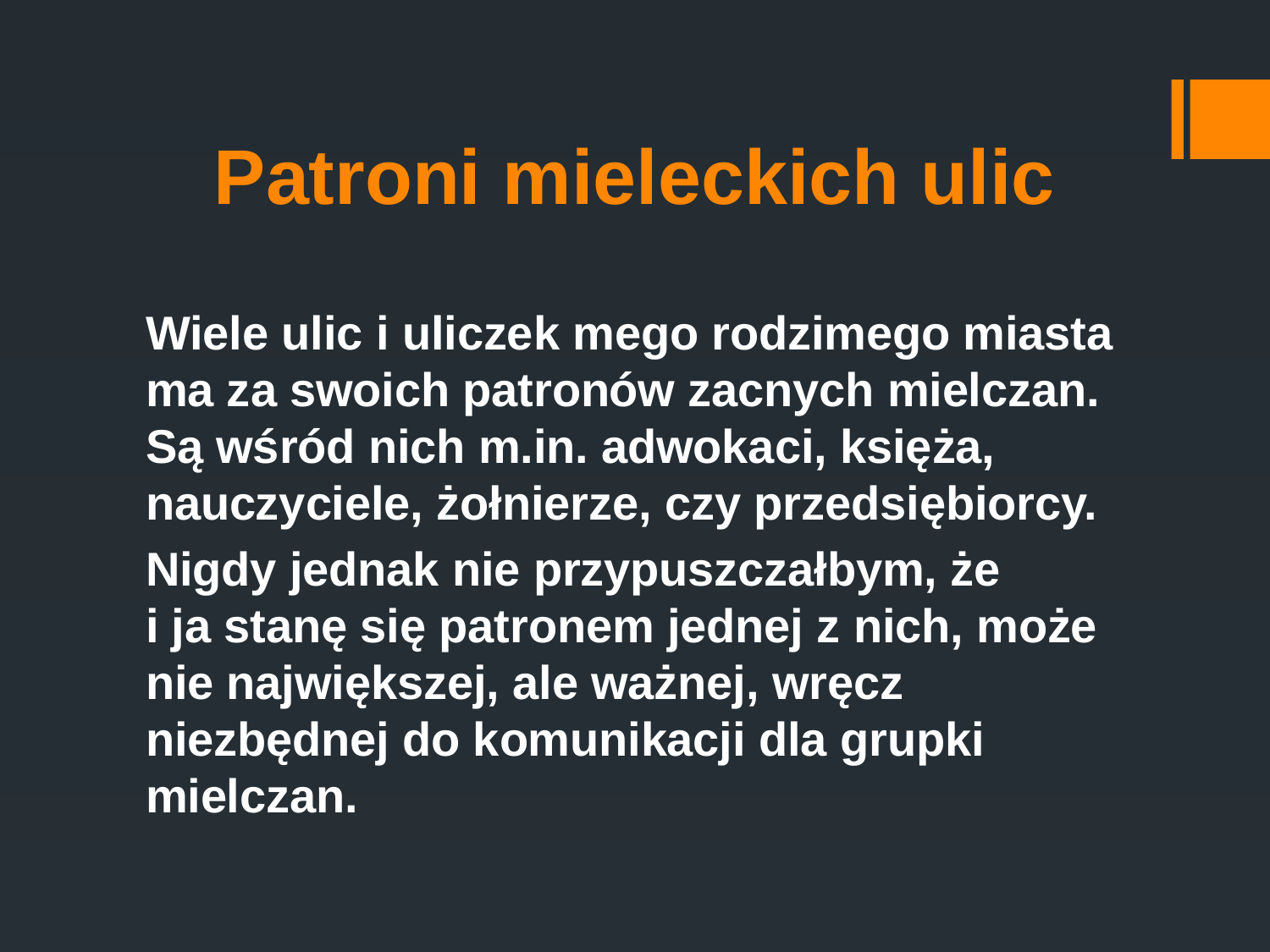

# Patroni mieleckich ulic
Wiele ulic i uliczek mego rodzimego miasta ma za swoich patronów zacnych mielczan. Są wśród nich m.in. adwokaci, księża, nauczyciele, żołnierze, czy przedsiębiorcy.
Nigdy jednak nie przypuszczałbym, że
i ja stanę się patronem jednej z nich, może nie największej, ale ważnej, wręcz niezbędnej do komunikacji dla grupki mielczan.